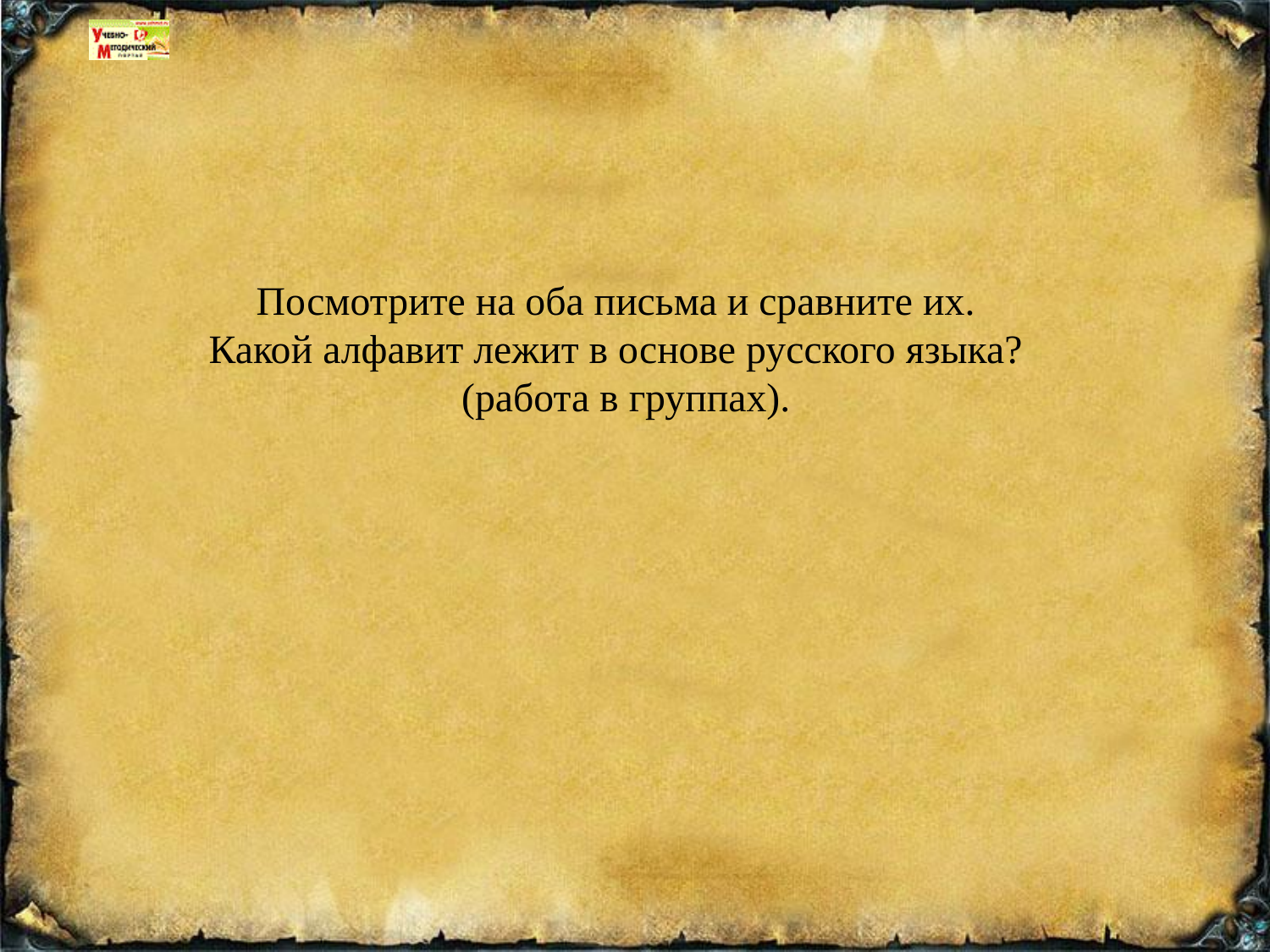

# Посмотрите на оба письма и сравните их. Какой алфавит лежит в основе русского языка? (работа в группах).